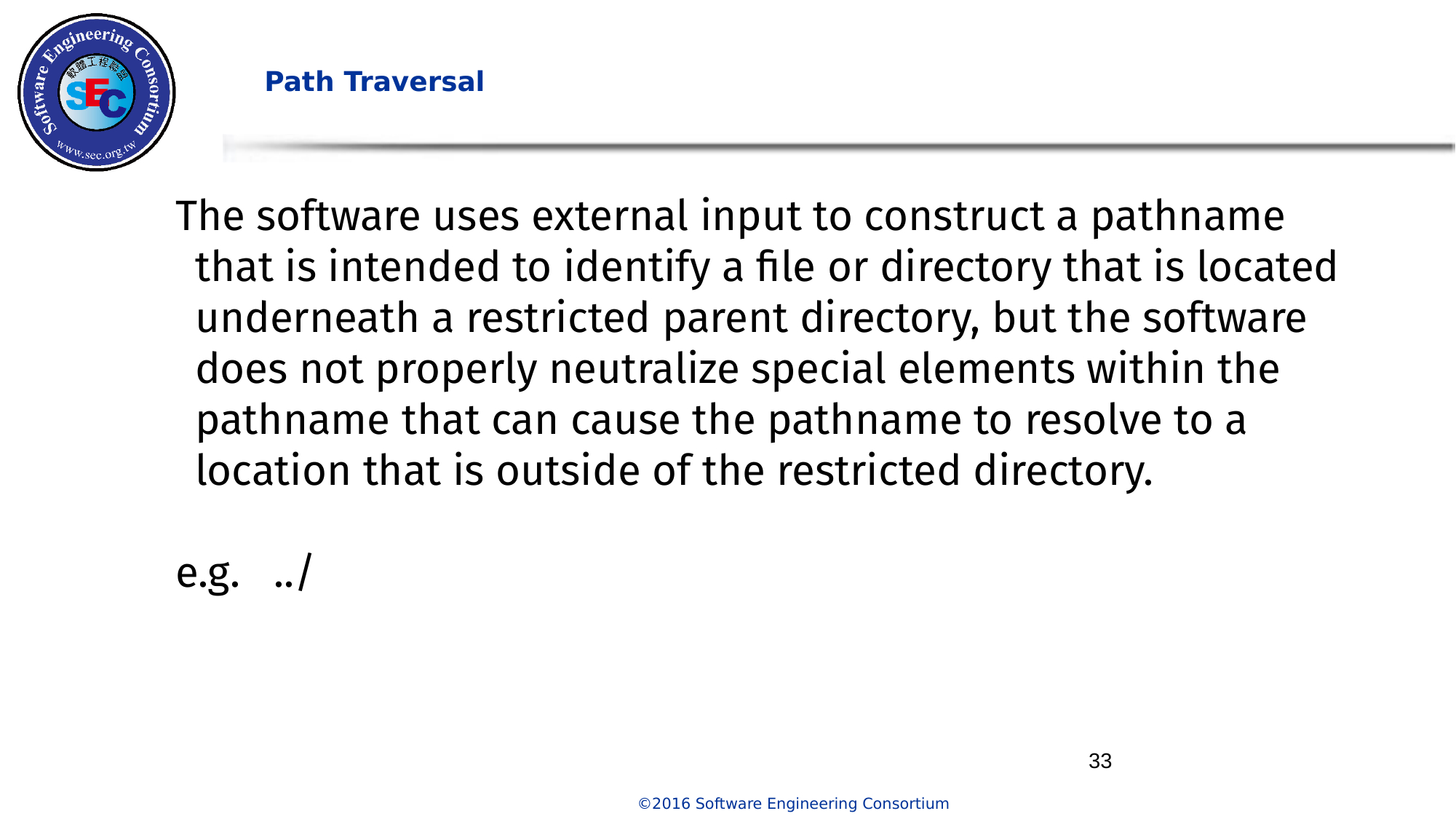

# Path Traversal
The software uses external input to construct a pathname that is intended to identify a file or directory that is located underneath a restricted parent directory, but the software does not properly neutralize special elements within the pathname that can cause the pathname to resolve to a location that is outside of the restricted directory.

e.g.   ../
33